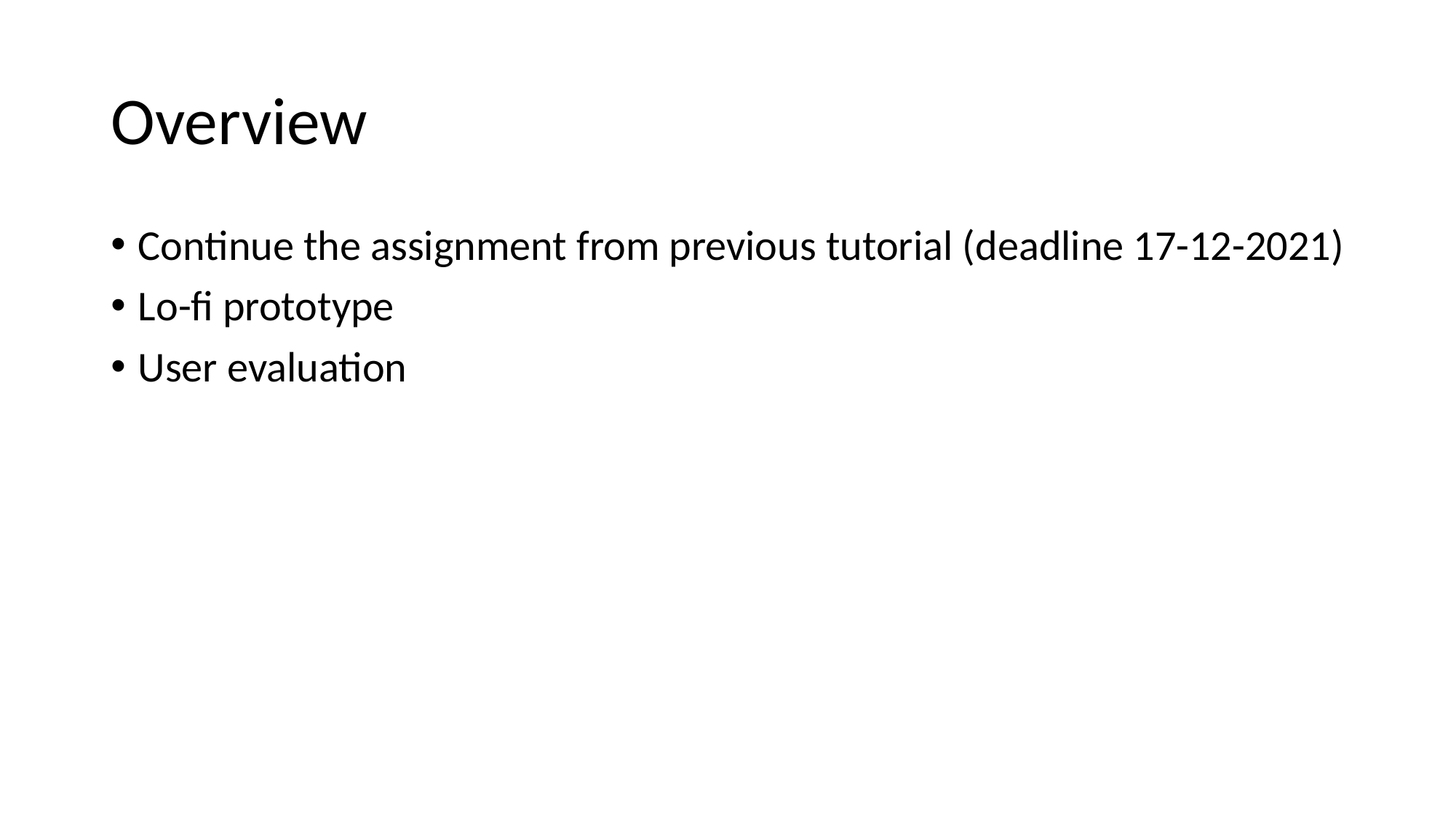

# Overview
Continue the assignment from previous tutorial (deadline 17-12-2021)
Lo-fi prototype
User evaluation